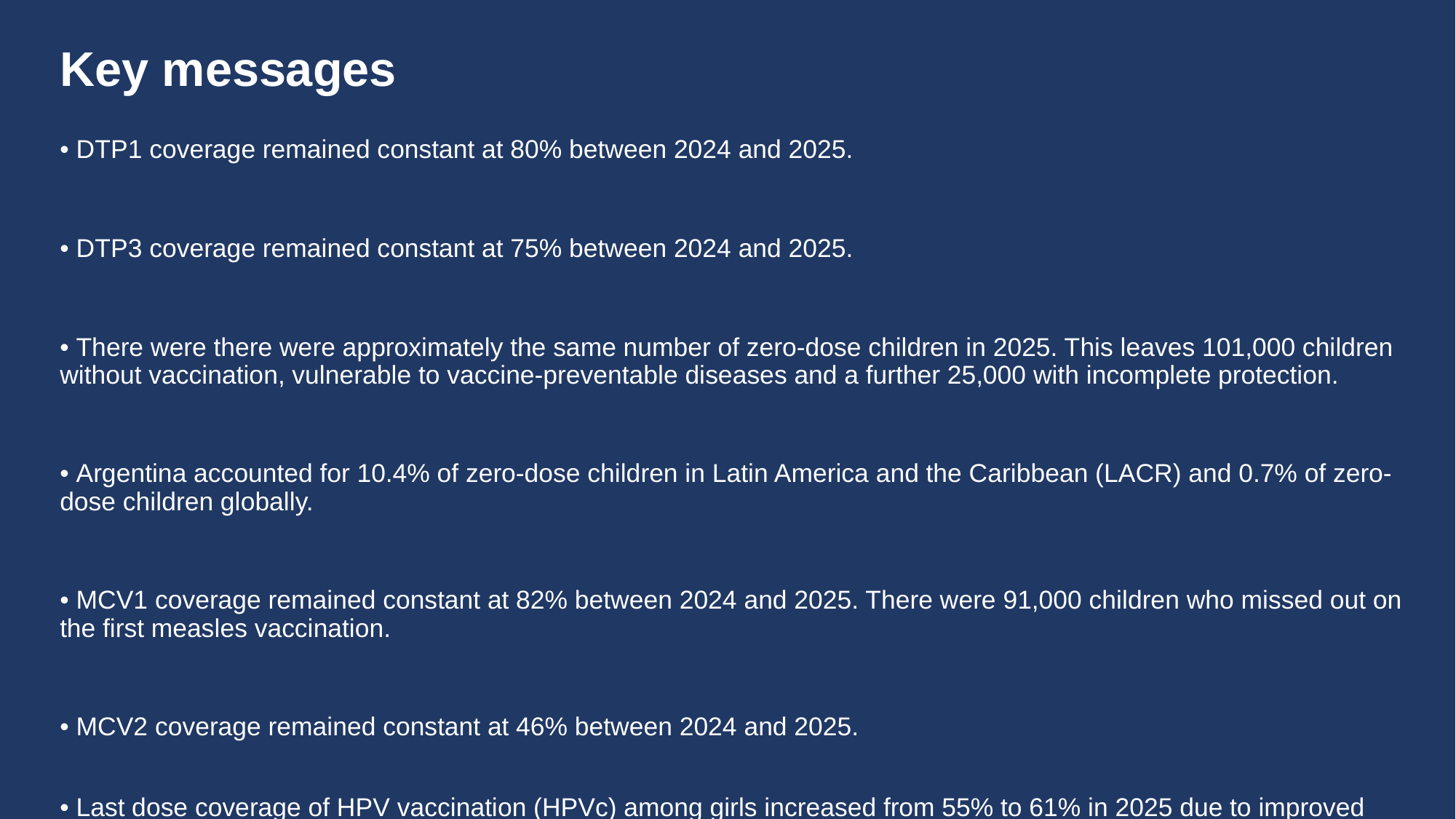

# Key messages
• DTP1 coverage remained constant at 80% between 2024 and 2025.

• DTP3 coverage remained constant at 75% between 2024 and 2025.

• There were there were approximately the same number of zero-dose children in 2025. This leaves 101,000 children without vaccination, vulnerable to vaccine-preventable diseases and a further 25,000 with incomplete protection.

• Argentina accounted for 10.4% of zero-dose children in Latin America and the Caribbean (LACR) and 0.7% of zero-dose children globally.

• MCV1 coverage remained constant at 82% between 2024 and 2025. There were 91,000 children who missed out on the first measles vaccination.

• MCV2 coverage remained constant at 46% between 2024 and 2025.

• Last dose coverage of HPV vaccination (HPVc) among girls increased from 55% to 61% in 2025 due to improved programme performance.